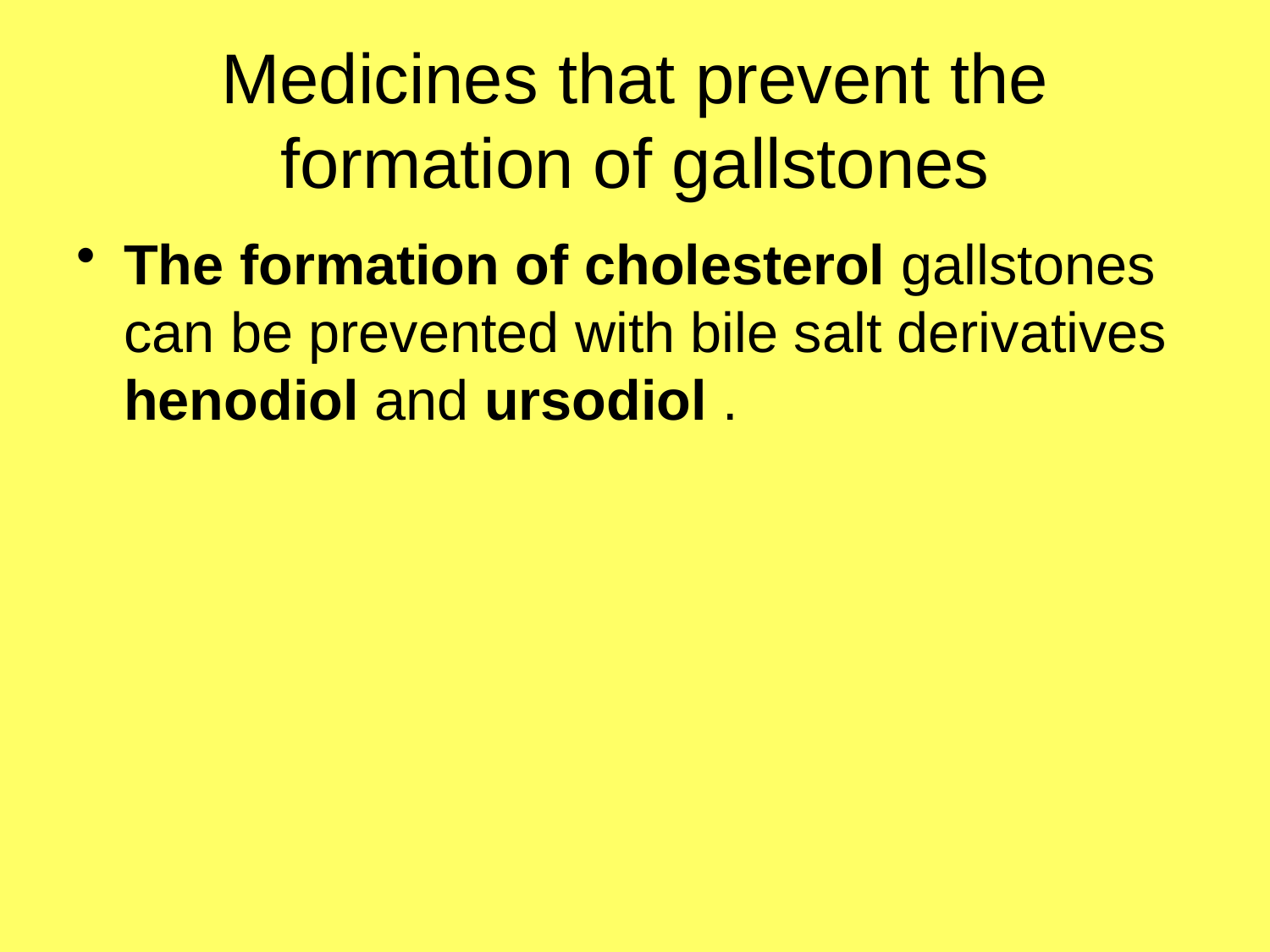

# Medicines that prevent the formation of gallstones
The formation of cholesterol gallstones can be prevented with bile salt derivatives henodiol and ursodiol .